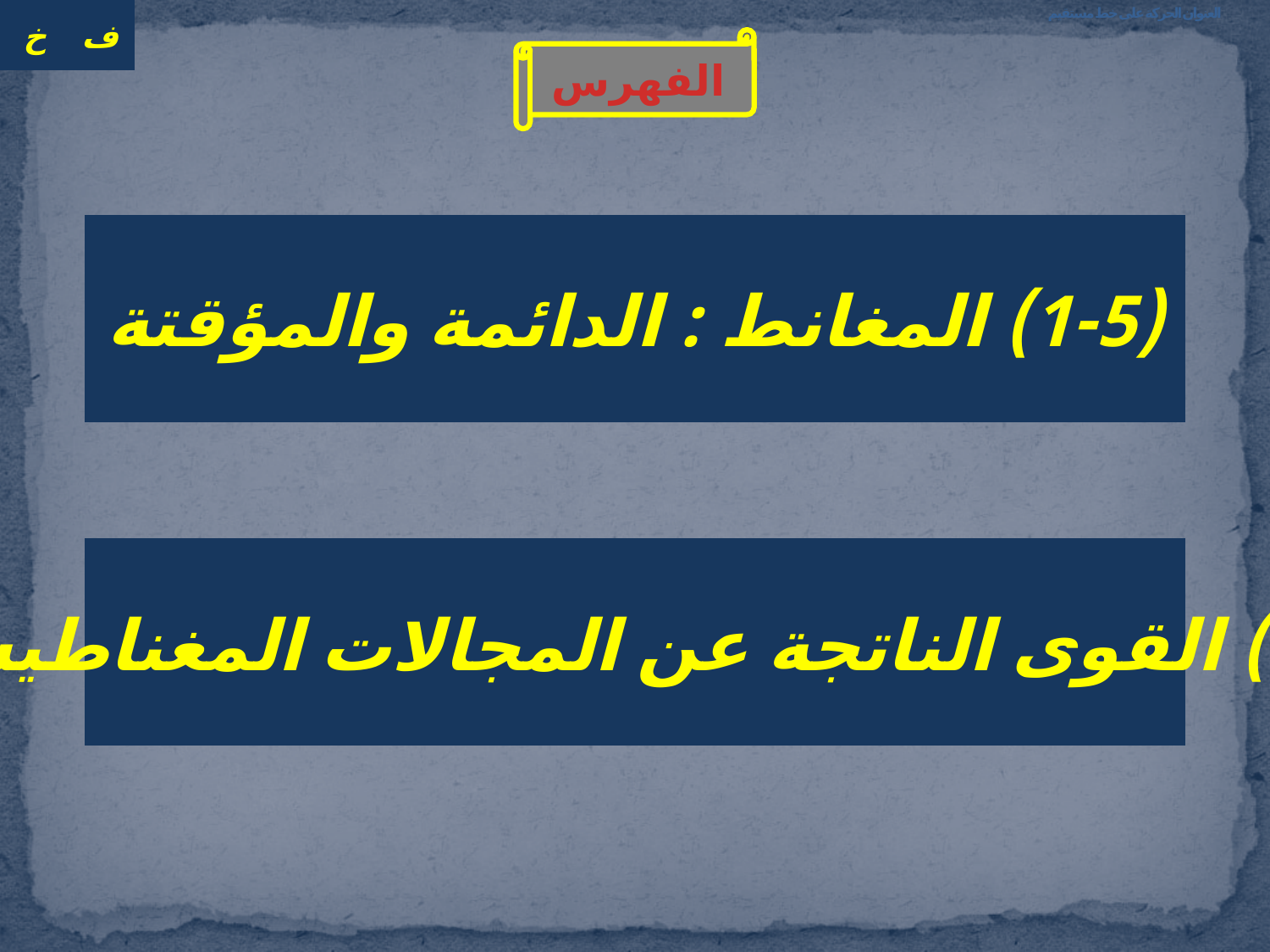

# العنوان الحركة على خط مستقيم
الفهرس
(1-5) المغانط : الدائمة والمؤقتة
(2-5) القوى الناتجة عن المجالات المغناطيسية